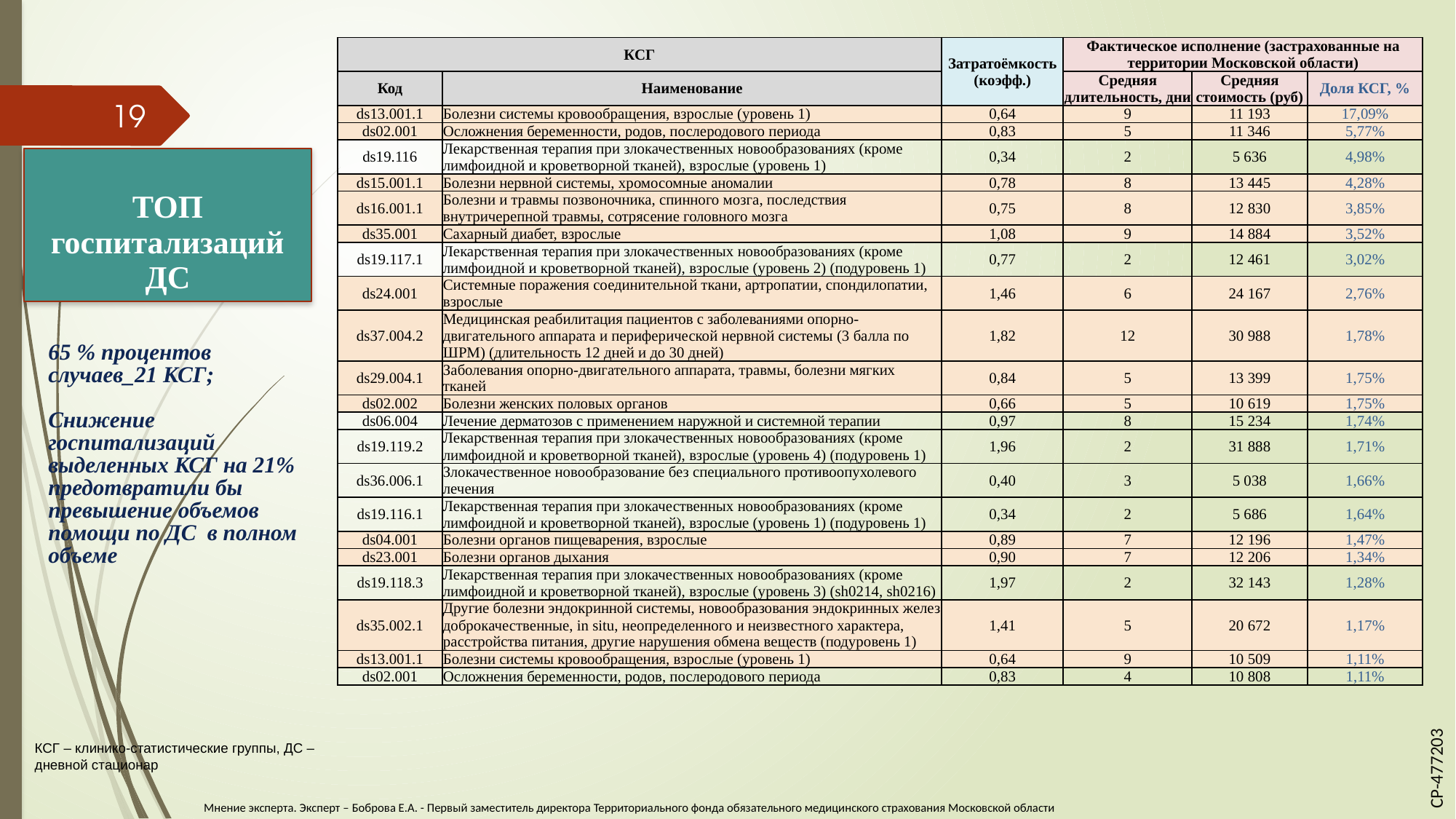

| КСГ |  | Затратоёмкость (коэфф.) | Фактическое исполнение (застрахованные на территории Московской области) |  |  |
| --- | --- | --- | --- | --- | --- |
| Код | Наименование |  | Средняя длительность, дни | Средняя стоимость (руб) | Доля КСГ, % |
| ds13.001.1 | Болезни системы кровообращения, взрослые (уровень 1) | 0,64 | 9 | 11 193 | 17,09% |
| ds02.001 | Осложнения беременности, родов, послеродового периода | 0,83 | 5 | 11 346 | 5,77% |
| ds19.116 | Лекарственная терапия при злокачественных новообразованиях (кроме лимфоидной и кроветворной тканей), взрослые (уровень 1) | 0,34 | 2 | 5 636 | 4,98% |
| ds15.001.1 | Болезни нервной системы, хромосомные аномалии | 0,78 | 8 | 13 445 | 4,28% |
| ds16.001.1 | Болезни и травмы позвоночника, спинного мозга, последствия внутричерепной травмы, сотрясение головного мозга | 0,75 | 8 | 12 830 | 3,85% |
| ds35.001 | Сахарный диабет, взрослые | 1,08 | 9 | 14 884 | 3,52% |
| ds19.117.1 | Лекарственная терапия при злокачественных новообразованиях (кроме лимфоидной и кроветворной тканей), взрослые (уровень 2) (подуровень 1) | 0,77 | 2 | 12 461 | 3,02% |
| ds24.001 | Системные поражения соединительной ткани, артропатии, спондилопатии, взрослые | 1,46 | 6 | 24 167 | 2,76% |
| ds37.004.2 | Медицинская реабилитация пациентов с заболеваниями опорно-двигательного аппарата и периферической нервной системы (3 балла по ШРМ) (длительность 12 дней и до 30 дней) | 1,82 | 12 | 30 988 | 1,78% |
| ds29.004.1 | Заболевания опорно-двигательного аппарата, травмы, болезни мягких тканей | 0,84 | 5 | 13 399 | 1,75% |
| ds02.002 | Болезни женских половых органов | 0,66 | 5 | 10 619 | 1,75% |
| ds06.004 | Лечение дерматозов с применением наружной и системной терапии | 0,97 | 8 | 15 234 | 1,74% |
| ds19.119.2 | Лекарственная терапия при злокачественных новообразованиях (кроме лимфоидной и кроветворной тканей), взрослые (уровень 4) (подуровень 1) | 1,96 | 2 | 31 888 | 1,71% |
| ds36.006.1 | Злокачественное новообразование без специального противоопухолевого лечения | 0,40 | 3 | 5 038 | 1,66% |
| ds19.116.1 | Лекарственная терапия при злокачественных новообразованиях (кроме лимфоидной и кроветворной тканей), взрослые (уровень 1) (подуровень 1) | 0,34 | 2 | 5 686 | 1,64% |
| ds04.001 | Болезни органов пищеварения, взрослые | 0,89 | 7 | 12 196 | 1,47% |
| ds23.001 | Болезни органов дыхания | 0,90 | 7 | 12 206 | 1,34% |
| ds19.118.3 | Лекарственная терапия при злокачественных новообразованиях (кроме лимфоидной и кроветворной тканей), взрослые (уровень 3) (sh0214, sh0216) | 1,97 | 2 | 32 143 | 1,28% |
| ds35.002.1 | Другие болезни эндокринной системы, новообразования эндокринных желез доброкачественные, in situ, неопределенного и неизвестного характера, расстройства питания, другие нарушения обмена веществ (подуровень 1) | 1,41 | 5 | 20 672 | 1,17% |
| ds13.001.1 | Болезни системы кровообращения, взрослые (уровень 1) | 0,64 | 9 | 10 509 | 1,11% |
| ds02.001 | Осложнения беременности, родов, послеродового периода | 0,83 | 4 | 10 808 | 1,11% |
19
# ТОП госпитализаций ДС

65 % процентов случаев_21 КСГ;

Снижение госпитализаций выделенных КСГ на 21% предотвратили бы превышение объемов помощи по ДС  в полном объеме

CP-477203
КСГ – клинико-статистические группы, ДС – дневной стационар
Мнение эксперта. Эксперт – Боброва Е.А. - Первый заместитель директора Территориального фонда обязательного медицинского страхования Московской области